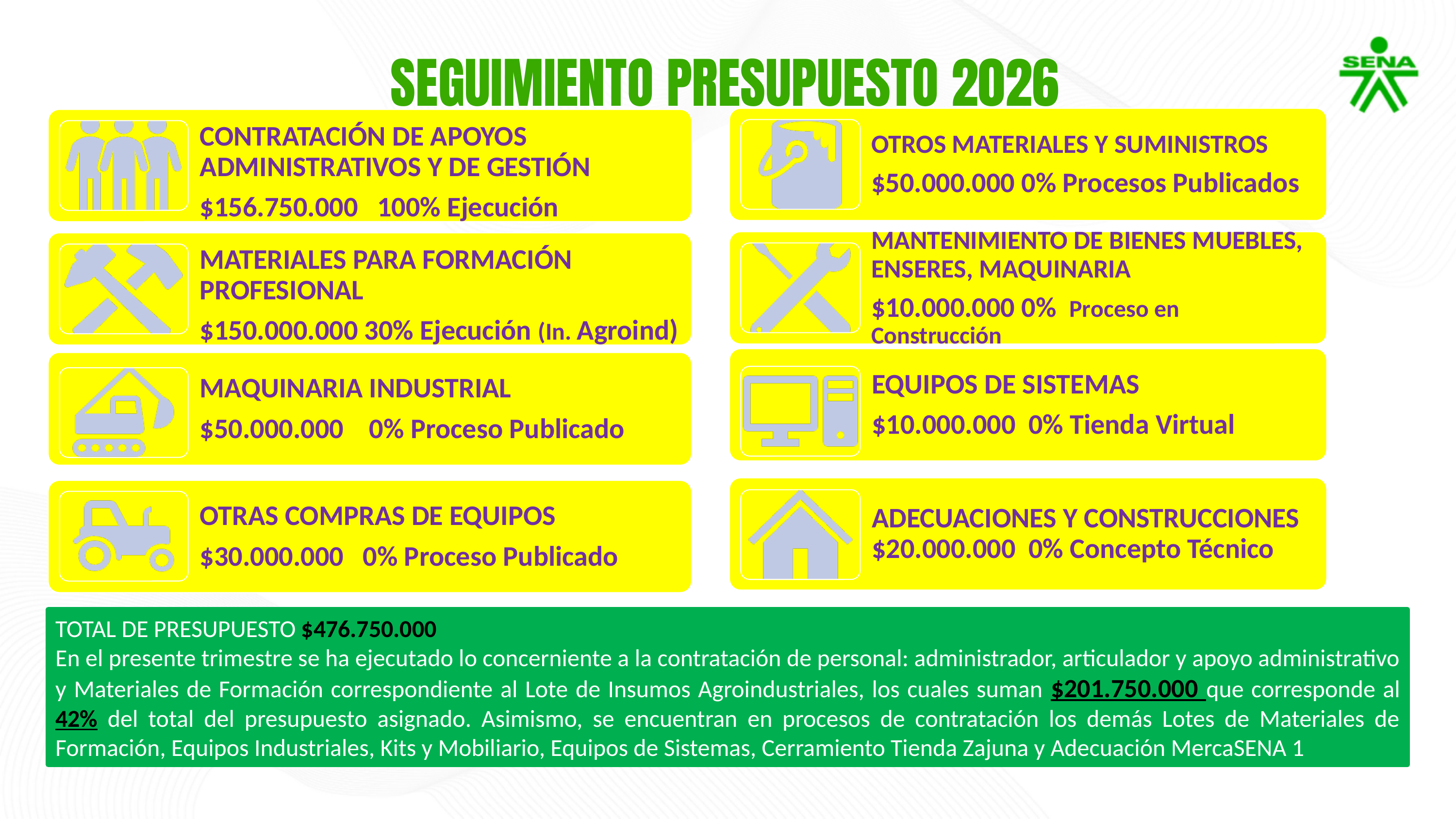

SEGUIMIENTO PRESUPUESTO 2026
OTROS MATERIALES Y SUMINISTROS
$50.000.000 0% Procesos Publicados
MANTENIMIENTO DE BIENES MUEBLES, ENSERES, MAQUINARIA
$10.000.000 0%  Proceso en Construcción
EQUIPOS DE SISTEMAS
$10.000.000  0% Tienda Virtual
ADECUACIONES Y CONSTRUCCIONES $20.000.000  0% Concepto Técnico
CONTRATACIÓN DE APOYOS ADMINISTRATIVOS Y DE GESTIÓN
$156.750.000   100% Ejecución
MATERIALES PARA FORMACIÓN PROFESIONAL
$150.000.000 30% Ejecución (In. Agroind)
MAQUINARIA INDUSTRIAL
$50.000.000    0% Proceso Publicado
OTRAS COMPRAS DE EQUIPOS
$30.000.000   0% Proceso Publicado
TOTAL DE PRESUPUESTO $476.750.000
En el presente trimestre se ha ejecutado lo concerniente a la contratación de personal: administrador, articulador y apoyo administrativo y Materiales de Formación correspondiente al Lote de Insumos Agroindustriales, los cuales suman $201.750.000 que corresponde al 42% del total del presupuesto asignado. Asimismo, se encuentran en procesos de contratación los demás Lotes de Materiales de Formación, Equipos Industriales, Kits y Mobiliario, Equipos de Sistemas, Cerramiento Tienda Zajuna y Adecuación MercaSENA 1